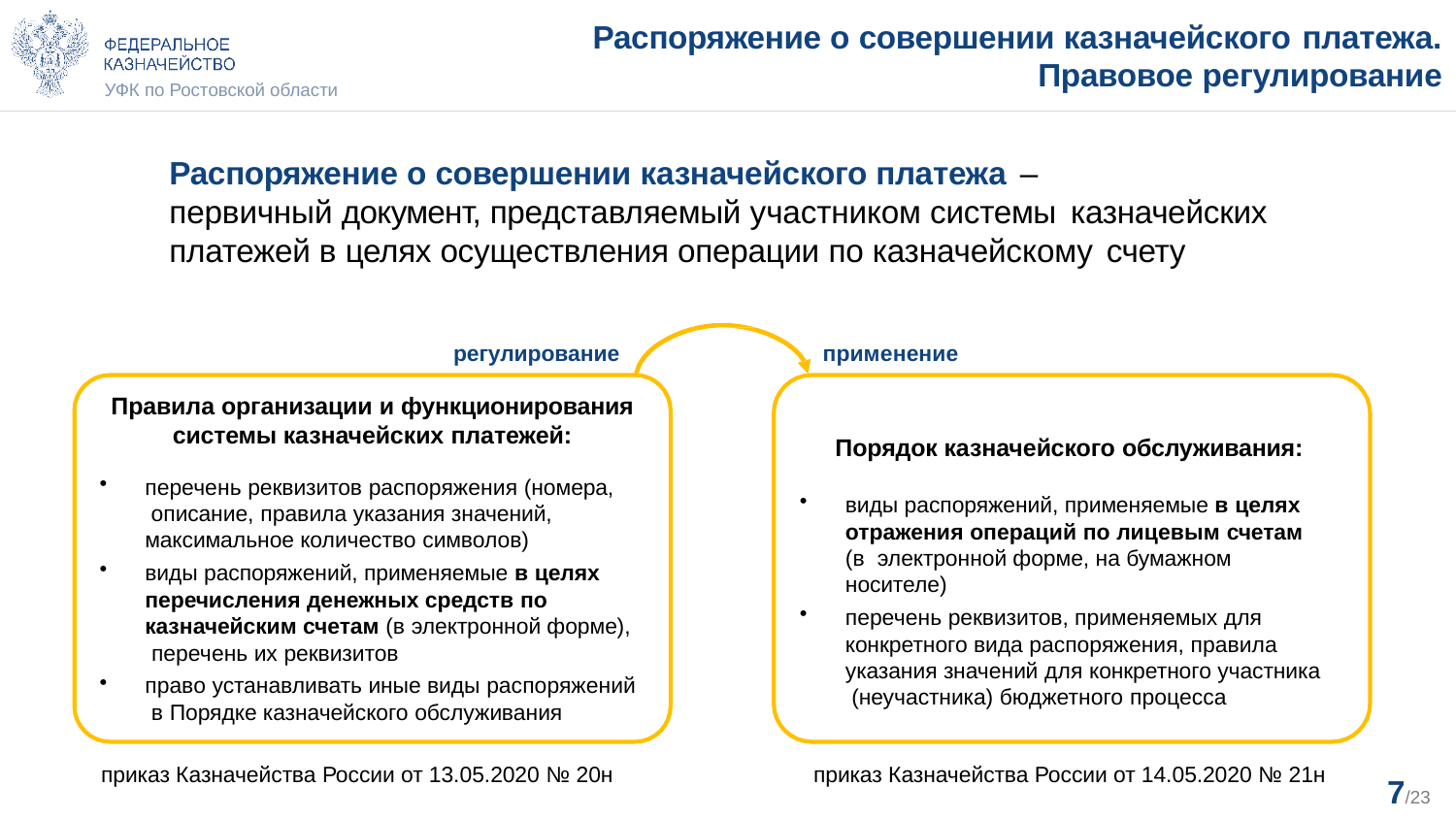

# Распоряжение о совершении казначейского платежа.
Правовое регулирование
УФК по Ростовской области

Распоряжение о совершении казначейского платежа –
первичный документ, представляемый участником системы казначейских
платежей в целях осуществления операции по казначейскому счету

регулирование
применение

Правила организации и функционирования
системы казначейских платежей:
Порядок казначейского обслуживания:
перечень реквизитов распоряжения (номера,  описание, правила указания значений,  максимальное количество символов)
виды распоряжений, применяемые в целях  перечисления денежных средств по  казначейским счетам (в электронной форме),  перечень их реквизитов
право устанавливать иные виды распоряжений  в Порядке казначейского обслуживания
виды распоряжений, применяемые в целях
отражения операций по лицевым счетам (в  электронной форме, на бумажном носителе)
перечень реквизитов, применяемых для  конкретного вида распоряжения, правила  указания значений для конкретного участника  (неучастника) бюджетного процесса
приказ Казначейства России от 13.05.2020 № 20н
приказ Казначейства России от 14.05.2020 № 21н
7/23